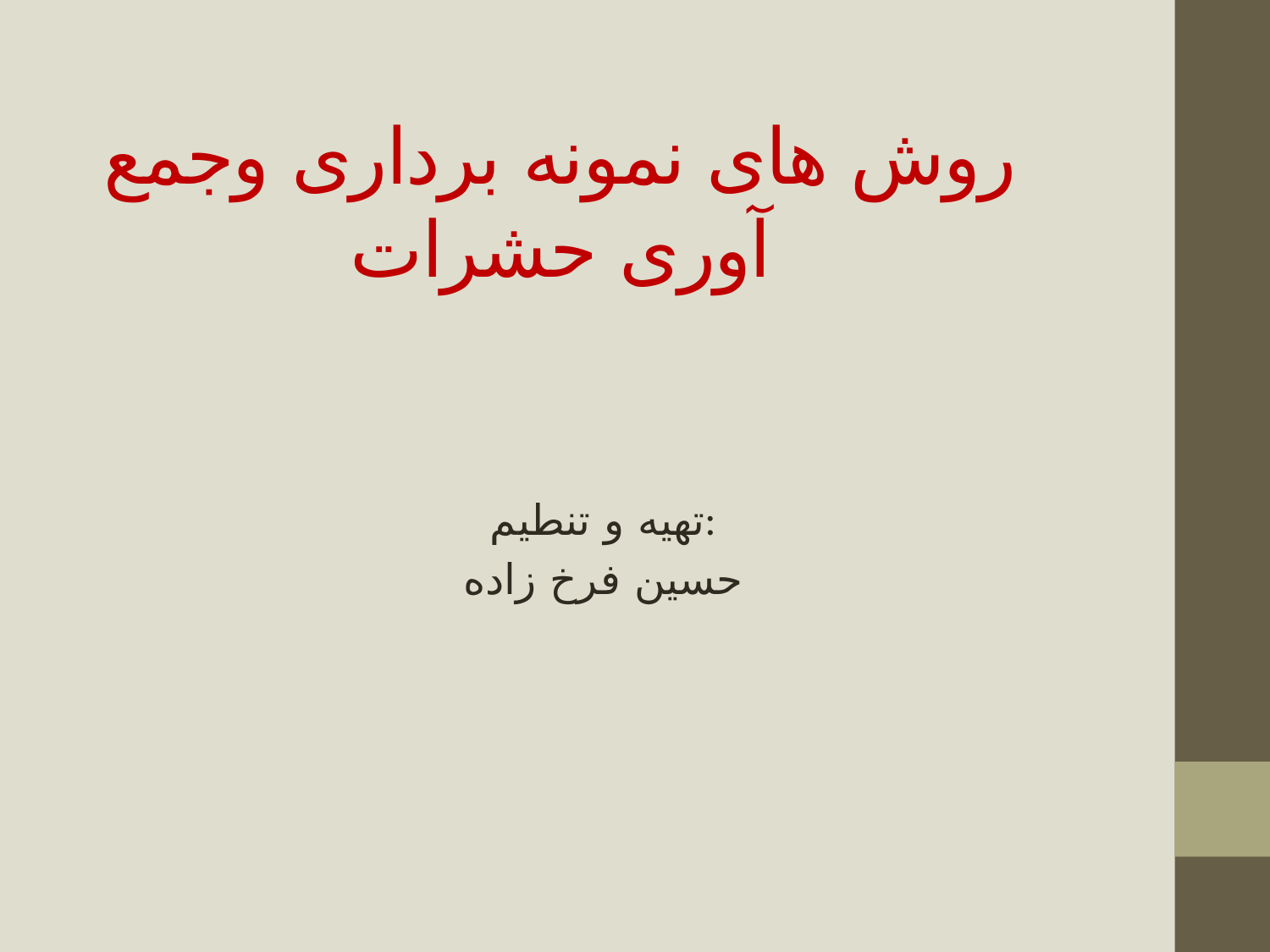

# روش های نمونه برداری وجمع آوری حشرات
تهیه و تنطیم:
حسین فرخ زاده